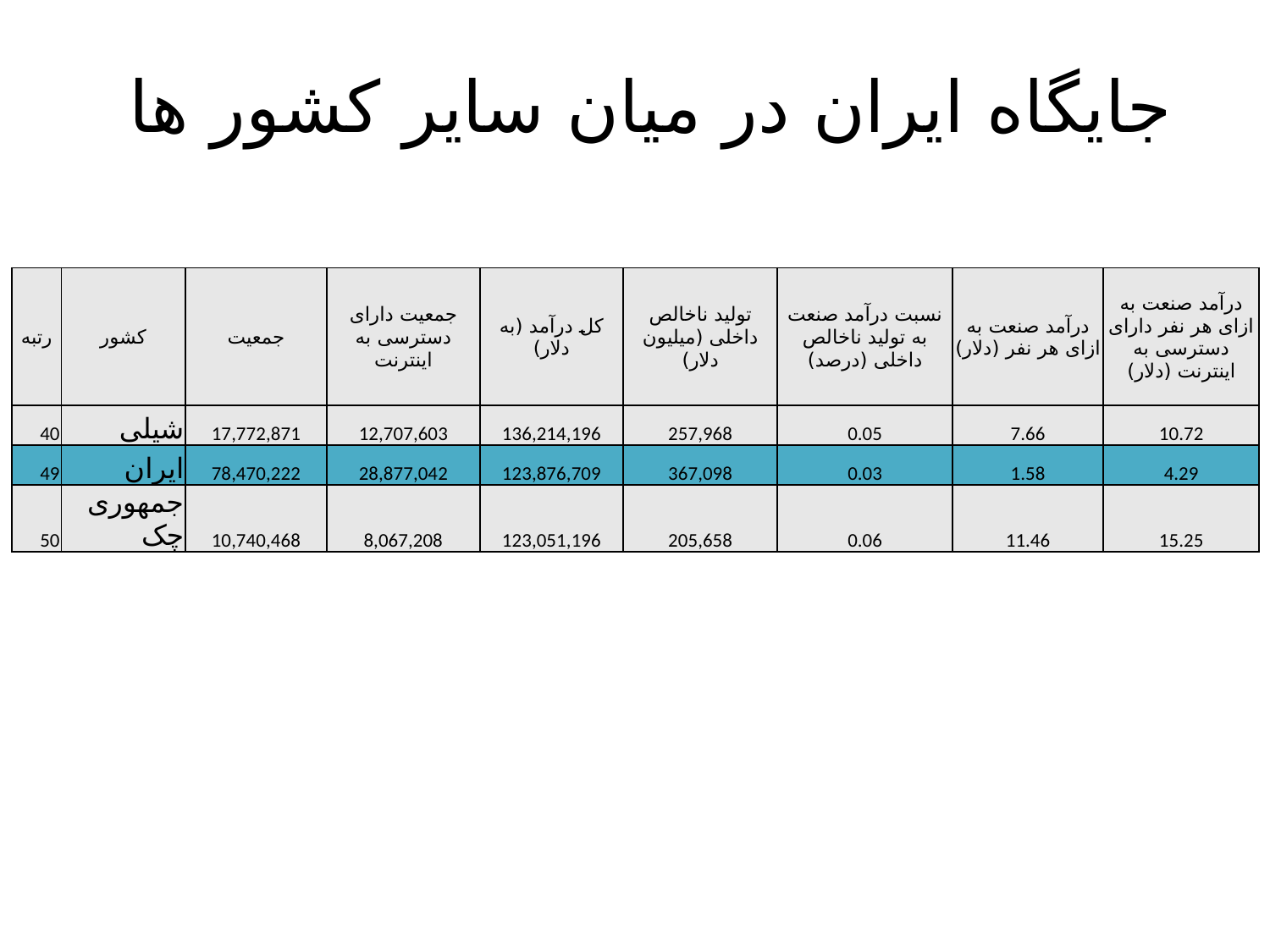

جایگاه ایران در میان سایر کشور ها
| رتبه | کشور | جمعیت | جمعیت دارای دسترسی به اینترنت | کل درآمد (به دلار) | تولید ناخالص داخلی (میلیون دلار) | نسبت درآمد صنعت به تولید ناخالص داخلی (درصد) | درآمد صنعت به ازای هر نفر (دلار) | درآمد صنعت به ازای هر نفر دارای دسترسی به اینترنت (دلار) |
| --- | --- | --- | --- | --- | --- | --- | --- | --- |
| 40 | شیلی | 17,772,871 | 12,707,603 | 136,214,196 | 257,968 | 0.05 | 7.66 | 10.72 |
| 49 | ایران | 78,470,222 | 28,877,042 | 123,876,709 | 367,098 | 0.03 | 1.58 | 4.29 |
| 50 | جمهوری چک | 10,740,468 | 8,067,208 | 123,051,196 | 205,658 | 0.06 | 11.46 | 15.25 |